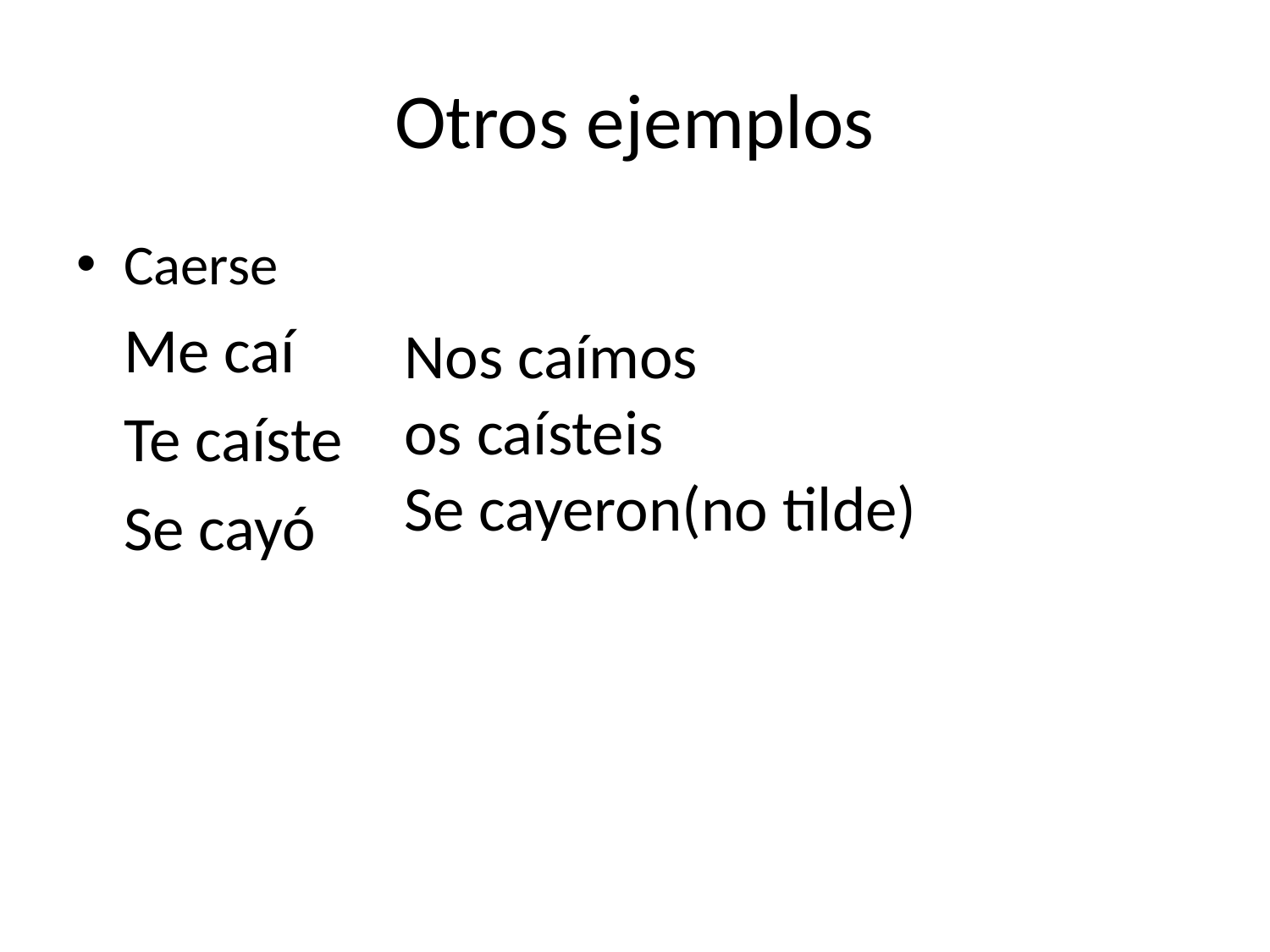

# Otros ejemplos
Caerse
	Me caí
	Te caíste
	Se cayó

Nos caímos
os caísteis
Se cayeron(no tilde)